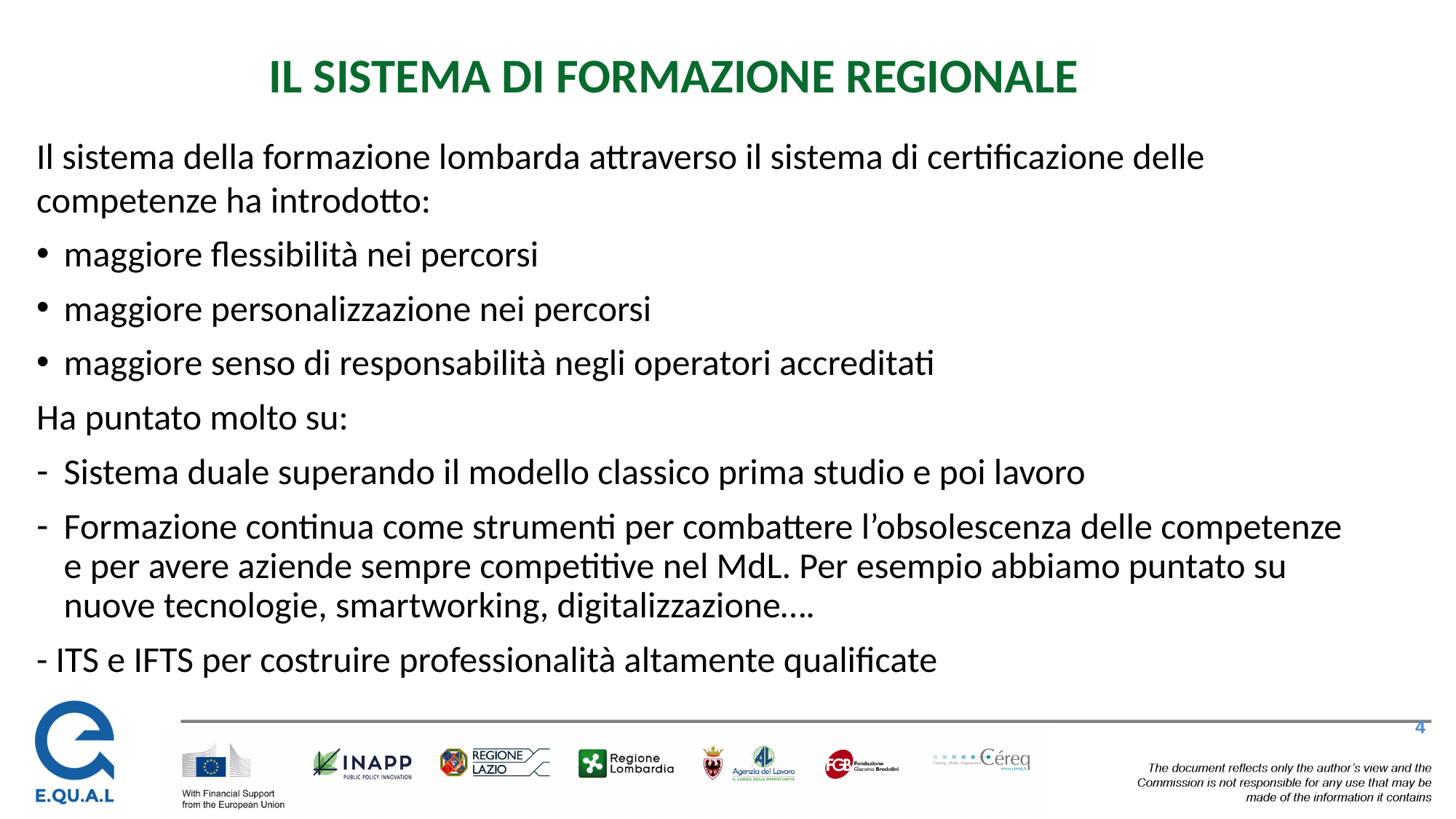

# IL SISTEMA DI FORMAZIONE REGIONALE
Il sistema della formazione lombarda attraverso il sistema di certificazione delle competenze ha introdotto:
maggiore flessibilità nei percorsi
maggiore personalizzazione nei percorsi
maggiore senso di responsabilità negli operatori accreditati
Ha puntato molto su:
Sistema duale superando il modello classico prima studio e poi lavoro
Formazione continua come strumenti per combattere l’obsolescenza delle competenze e per avere aziende sempre competitive nel MdL. Per esempio abbiamo puntato su nuove tecnologie, smartworking, digitalizzazione….
- ITS e IFTS per costruire professionalità altamente qualificate